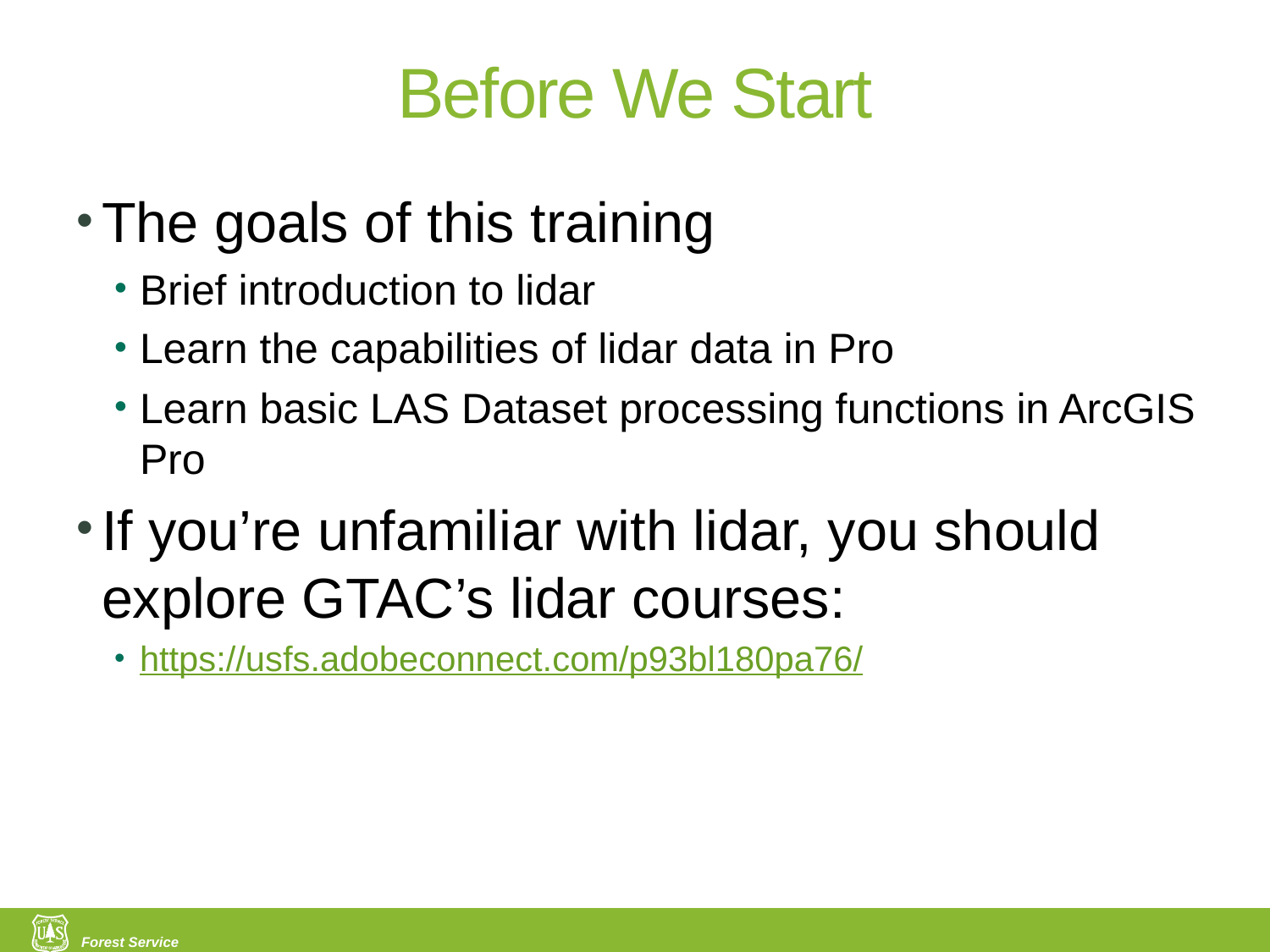

Before We Start
The goals of this training
Brief introduction to lidar
Learn the capabilities of lidar data in Pro
Learn basic LAS Dataset processing functions in ArcGIS Pro
If you’re unfamiliar with lidar, you should explore GTAC’s lidar courses:
https://usfs.adobeconnect.com/p93bl180pa76/